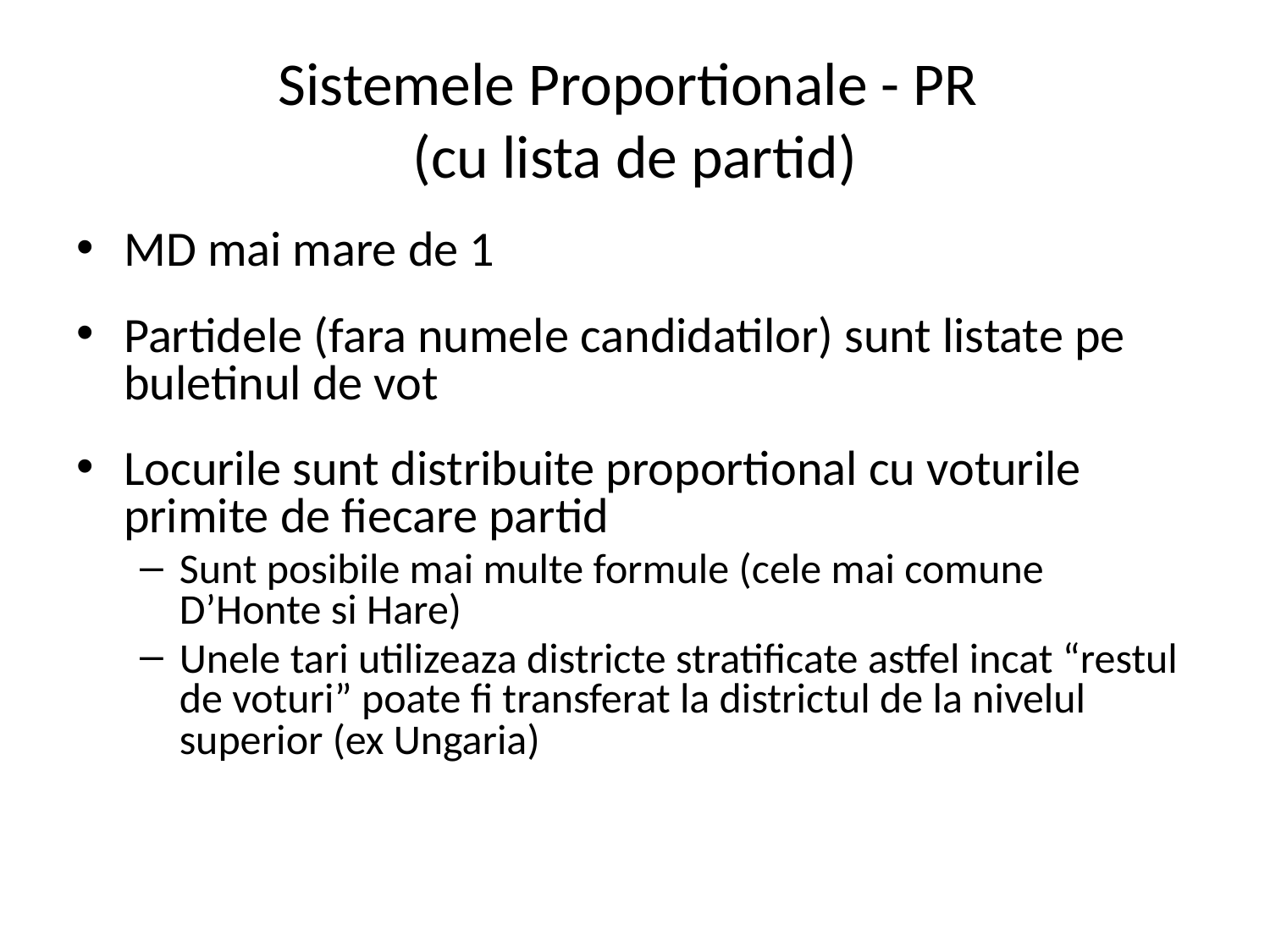

# Sistemele Proportionale - PR (cu lista de partid)
MD mai mare de 1

Partidele (fara numele candidatilor) sunt listate pe buletinul de vot

Locurile sunt distribuite proportional cu voturile primite de fiecare partid
Sunt posibile mai multe formule (cele mai comune D’Honte si Hare)
Unele tari utilizeaza districte stratificate astfel incat “restul de voturi” poate fi transferat la districtul de la nivelul superior (ex Ungaria)